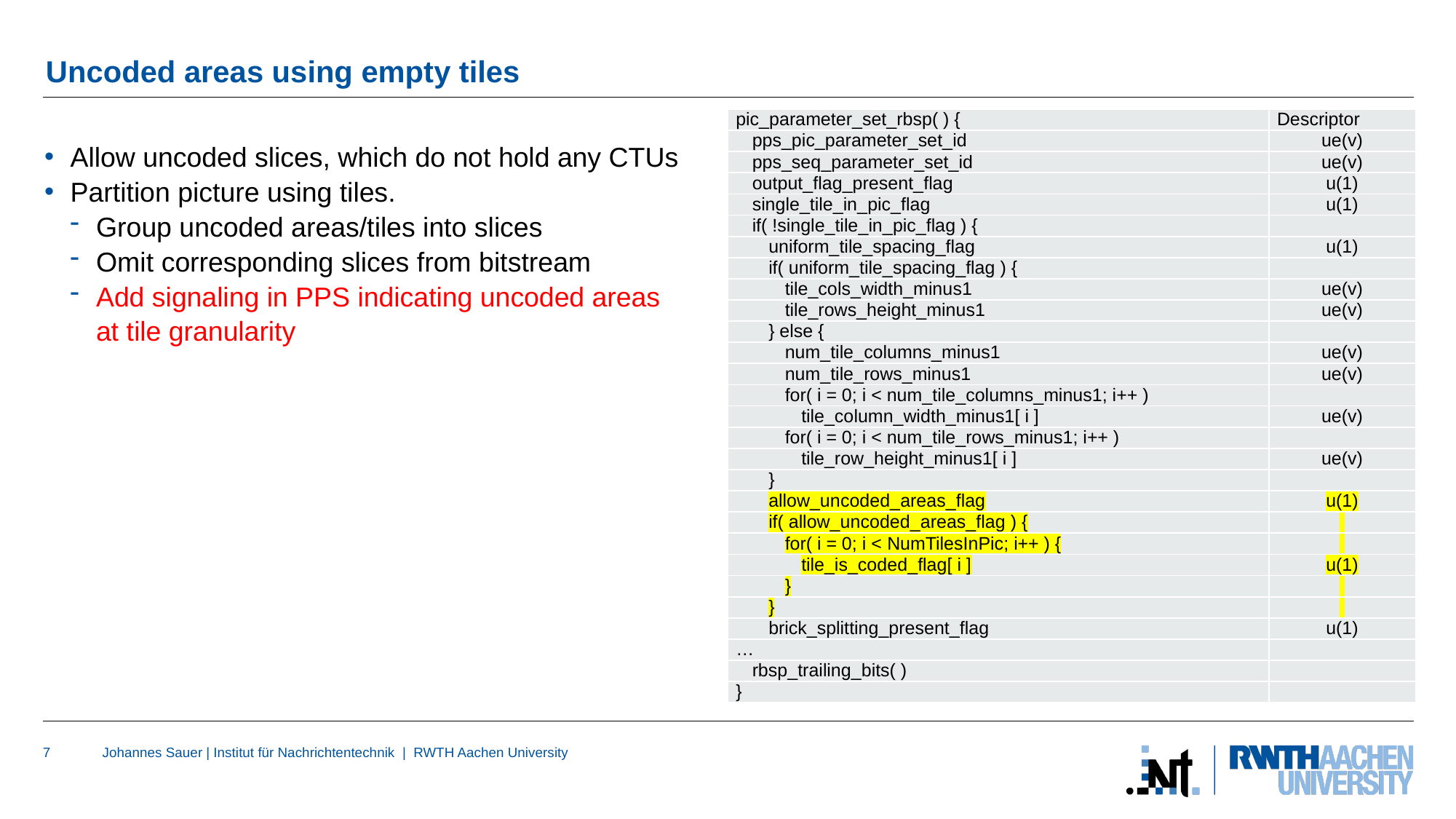

# Uncoded areas using empty tiles
| pic\_parameter\_set\_rbsp( ) { | Descriptor |
| --- | --- |
| pps\_pic\_parameter\_set\_id | ue(v) |
| pps\_seq\_parameter\_set\_id | ue(v) |
| output\_flag\_present\_flag | u(1) |
| single\_tile\_in\_pic\_flag | u(1) |
| if( !single\_tile\_in\_pic\_flag ) { |  |
| uniform\_tile\_spacing\_flag | u(1) |
| if( uniform\_tile\_spacing\_flag ) { |  |
| tile\_cols\_width\_minus1 | ue(v) |
| tile\_rows\_height\_minus1 | ue(v) |
| } else { |  |
| num\_tile\_columns\_minus1 | ue(v) |
| num\_tile\_rows\_minus1 | ue(v) |
| for( i = 0; i < num\_tile\_columns\_minus1; i++ ) |  |
| tile\_column\_width\_minus1[ i ] | ue(v) |
| for( i = 0; i < num\_tile\_rows\_minus1; i++ ) |  |
| tile\_row\_height\_minus1[ i ] | ue(v) |
| } |  |
| allow\_uncoded\_areas\_flag | u(1) |
| if( allow\_uncoded\_areas\_flag ) { |  |
| for( i = 0; i < NumTilesInPic; i++ ) { |  |
| tile\_is\_coded\_flag[ i ] | u(1) |
| } |  |
| } |  |
| brick\_splitting\_present\_flag | u(1) |
| … |  |
| rbsp\_trailing\_bits( ) |  |
| } |  |
Allow uncoded slices, which do not hold any CTUs
Partition picture using tiles.
Group uncoded areas/tiles into slices
Omit corresponding slices from bitstream
Add signaling in PPS indicating uncoded areas at tile granularity